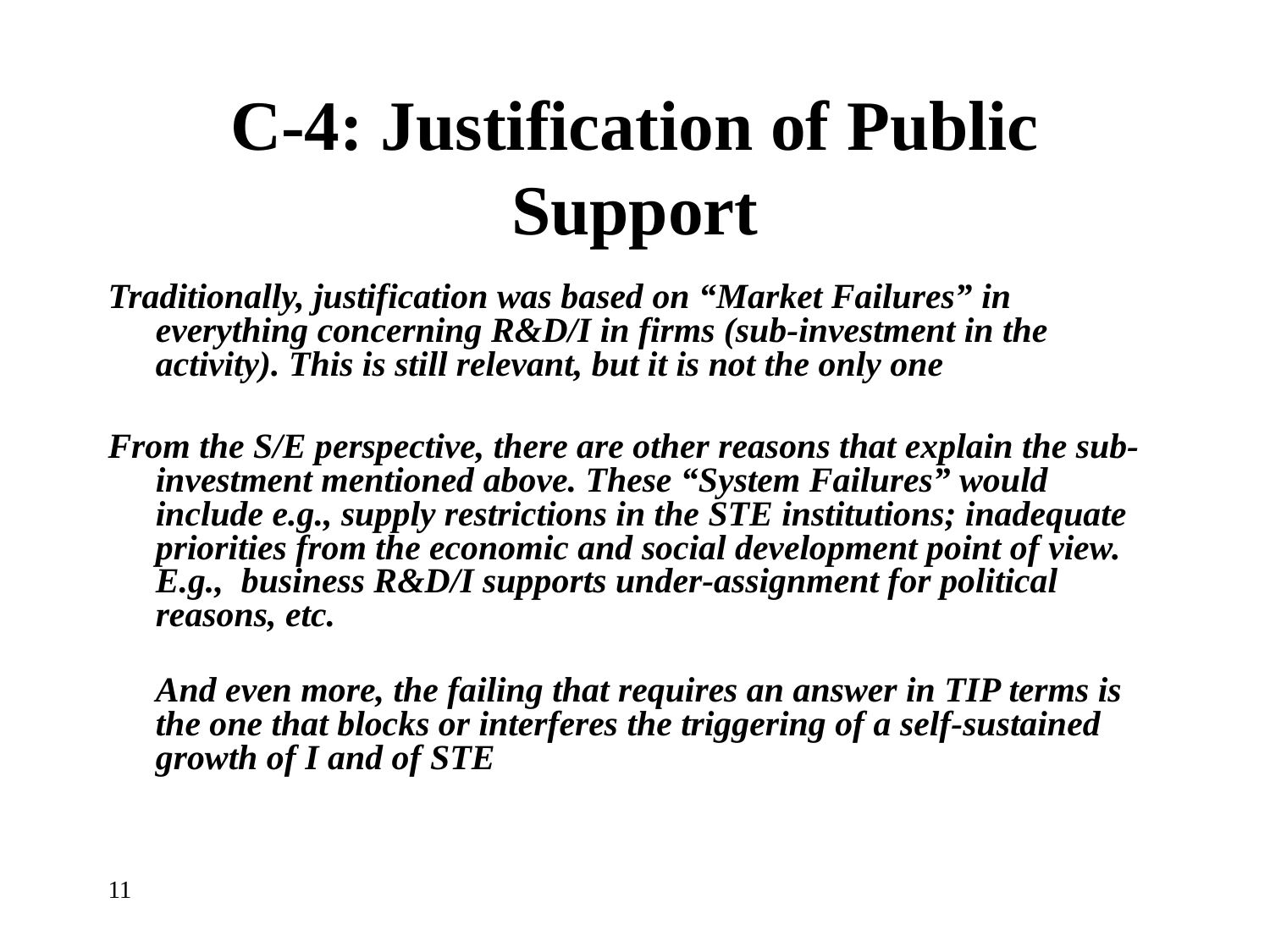

# C-4: Justification of Public Support
Traditionally, justification was based on “Market Failures” in everything concerning R&D/I in firms (sub-investment in the activity). This is still relevant, but it is not the only one

From the S/E perspective, there are other reasons that explain the sub-investment mentioned above. These “System Failures” would include e.g., supply restrictions in the STE institutions; inadequate priorities from the economic and social development point of view. E.g.,  business R&D/I supports under-assignment for political reasons, etc.
And even more, the failing that requires an answer in TIP terms is the one that blocks or interferes the triggering of a self-sustained growth of I and of STE

11